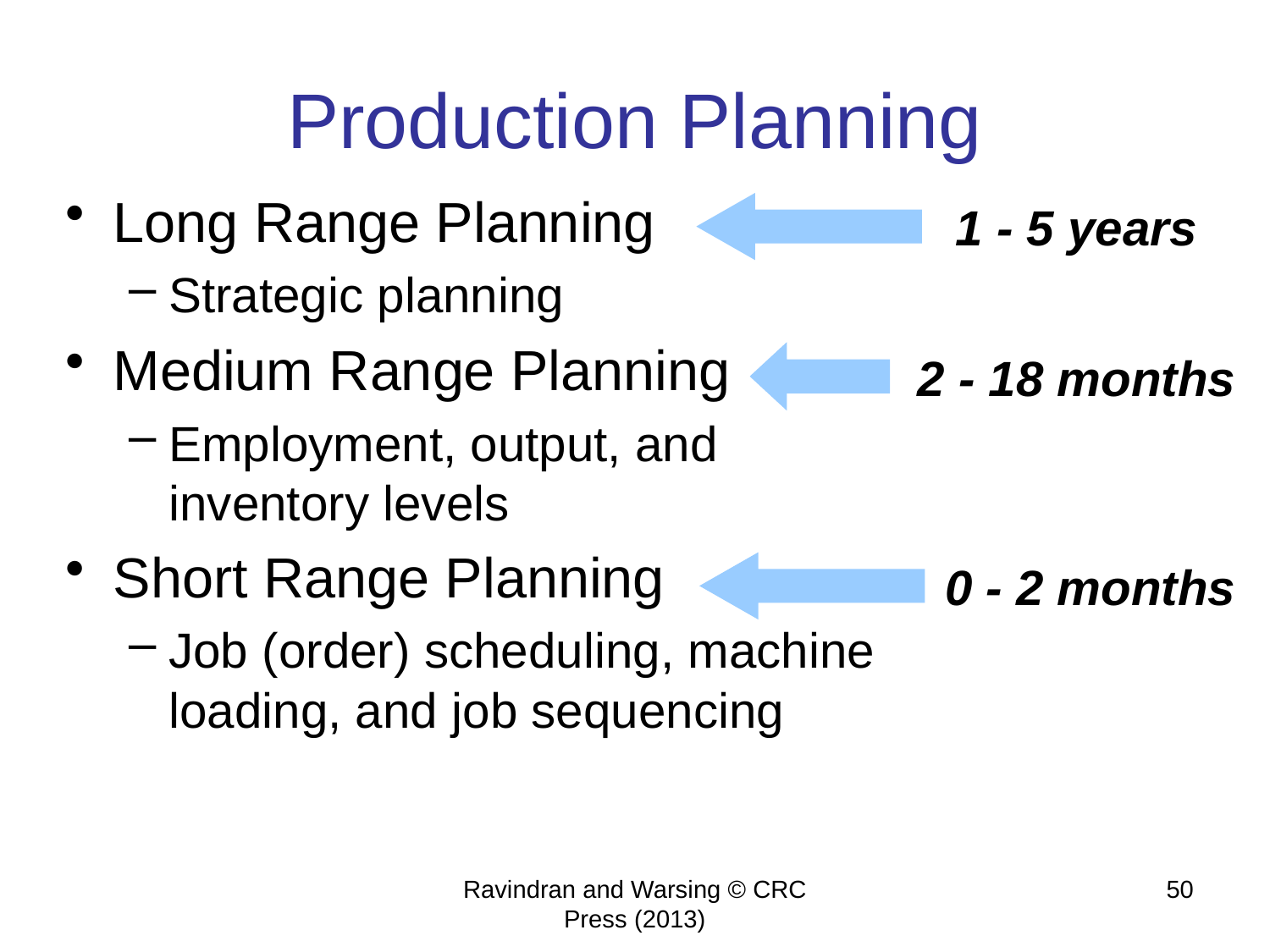

# Production Planning
Long Range Planning
Strategic planning
Medium Range Planning
Employment, output, and inventory levels
Short Range Planning
Job (order) scheduling, machine loading, and job sequencing
1 - 5 years

2 - 18 months

0 - 2 months

Ravindran and Warsing © CRC Press (2013)
50